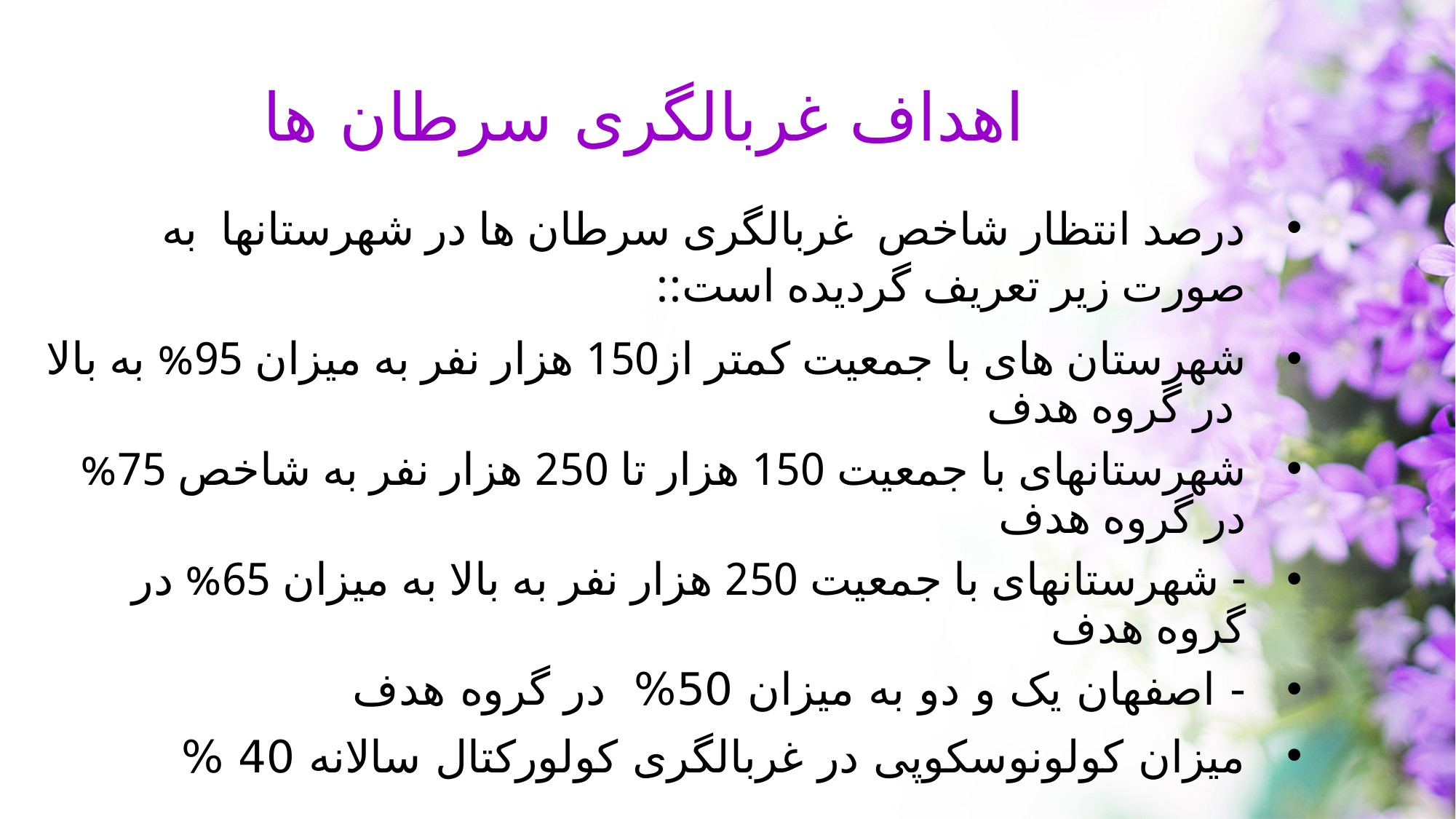

# اهداف غربالگری سرطان ها
درصد انتظار شاخص  غربالگری سرطان ها در شهرستانها  به صورت زیر تعریف گردیده است::
شهرستان های با جمعیت کمتر از150 هزار نفر به میزان 95% به بالا  در گروه هدف
شهرستانهای با جمعیت 150 هزار تا 250 هزار نفر به شاخص 75% در گروه هدف
- شهرستانهای با جمعیت 250 هزار نفر به بالا به میزان 65% در گروه هدف
- اصفهان یک و دو به میزان 50%  در گروه هدف
میزان کولونوسکوپی در غربالگری کولورکتال سالانه 40 %